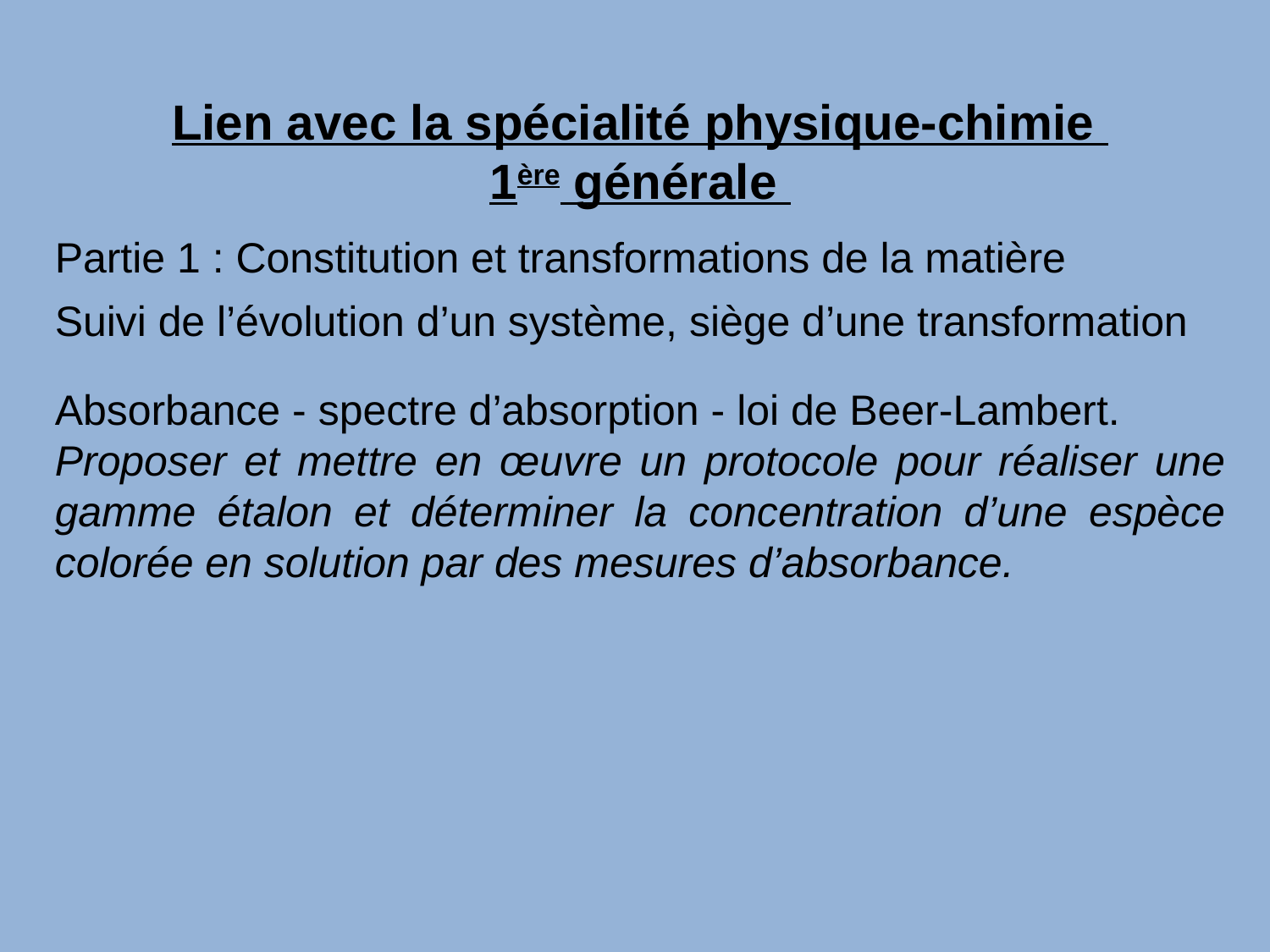

Lien avec la spécialité physique-chimie
1ère générale

Partie 1 : Constitution et transformations de la matière

Suivi de l’évolution d’un système, siège d’une transformation

Absorbance - spectre d’absorption - loi de Beer-Lambert.
Proposer et mettre en œuvre un protocole pour réaliser une gamme étalon et déterminer la concentration d’une espèce colorée en solution par des mesures d’absorbance.